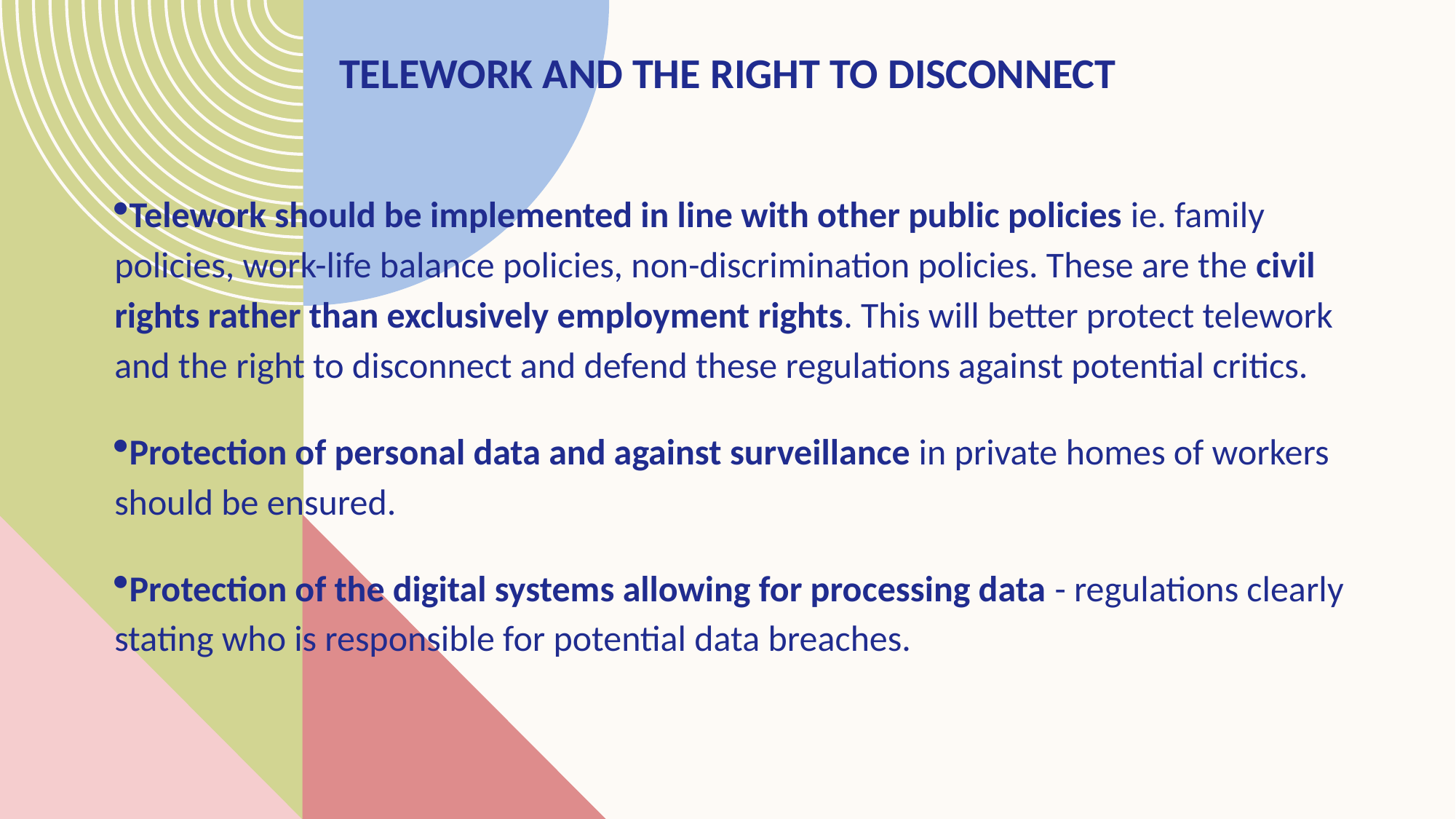

# Telework and the right to disconnect
Telework should be implemented in line with other public policies ie. family policies, work-life balance policies, non-discrimination policies. These are the civil rights rather than exclusively employment rights. This will better protect telework and the right to disconnect and defend these regulations against potential critics.
Protection of personal data and against surveillance in private homes of workers should be ensured.
Protection of the digital systems allowing for processing data - regulations clearly stating who is responsible for potential data breaches.